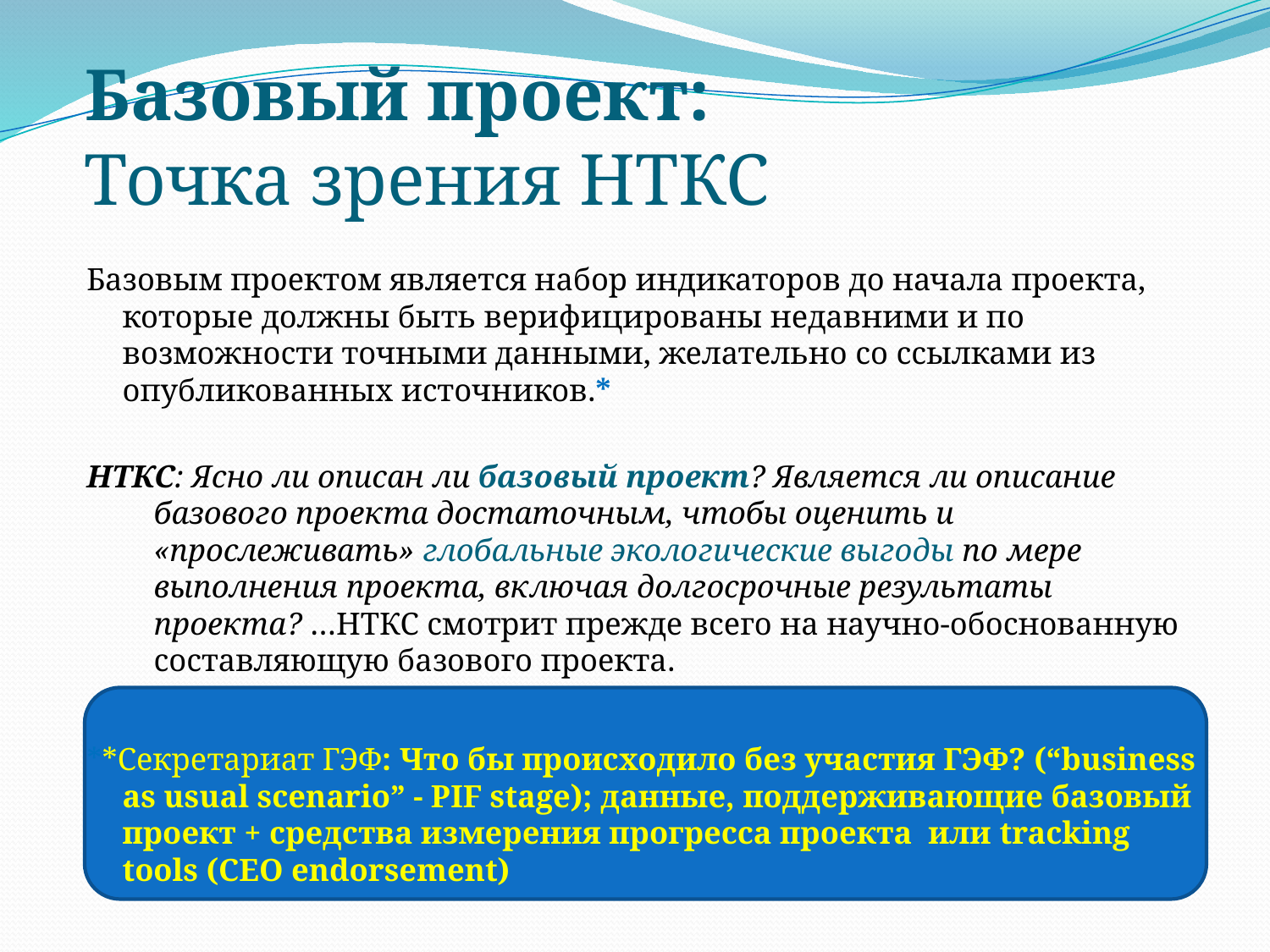

# Базовый проект: Точка зрения НТКС
Базовым проектом является набор индикаторов до начала проекта, которые должны быть верифицированы недавними и по возможности точными данными, желательно со ссылками из опубликованных источников.*

НТКС: Ясно ли описан ли базовый проект? Является ли описание базового проекта достаточным, чтобы оценить и «прослеживать» глобальные экологические выгоды по мере выполнения проекта, включая долгосрочные результаты проекта? …НТКС смотрит прежде всего на научно-обоснованную составляющую базового проекта.

**Секретариат ГЭФ: Что бы происходило без участия ГЭФ? (“business as usual scenario” - PIF stage); данные, поддерживающие базовый проект + средства измерения прогресса проекта  или tracking tools (CEO endorsement)